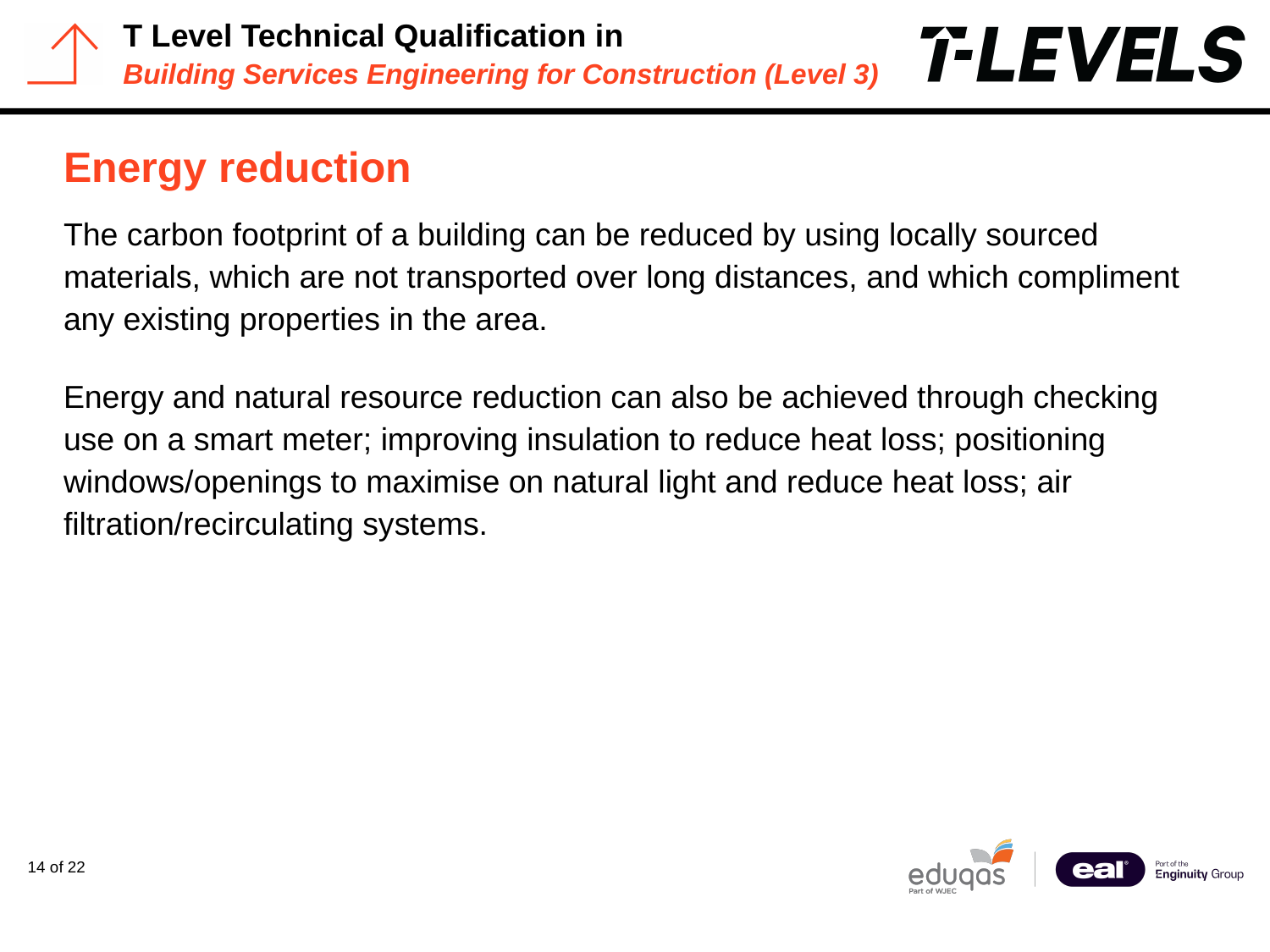

# Energy reduction
The carbon footprint of a building can be reduced by using locally sourced materials, which are not transported over long distances, and which compliment any existing properties in the area.
Energy and natural resource reduction can also be achieved through checking use on a smart meter; improving insulation to reduce heat loss; positioning windows/openings to maximise on natural light and reduce heat loss; air filtration/recirculating systems.